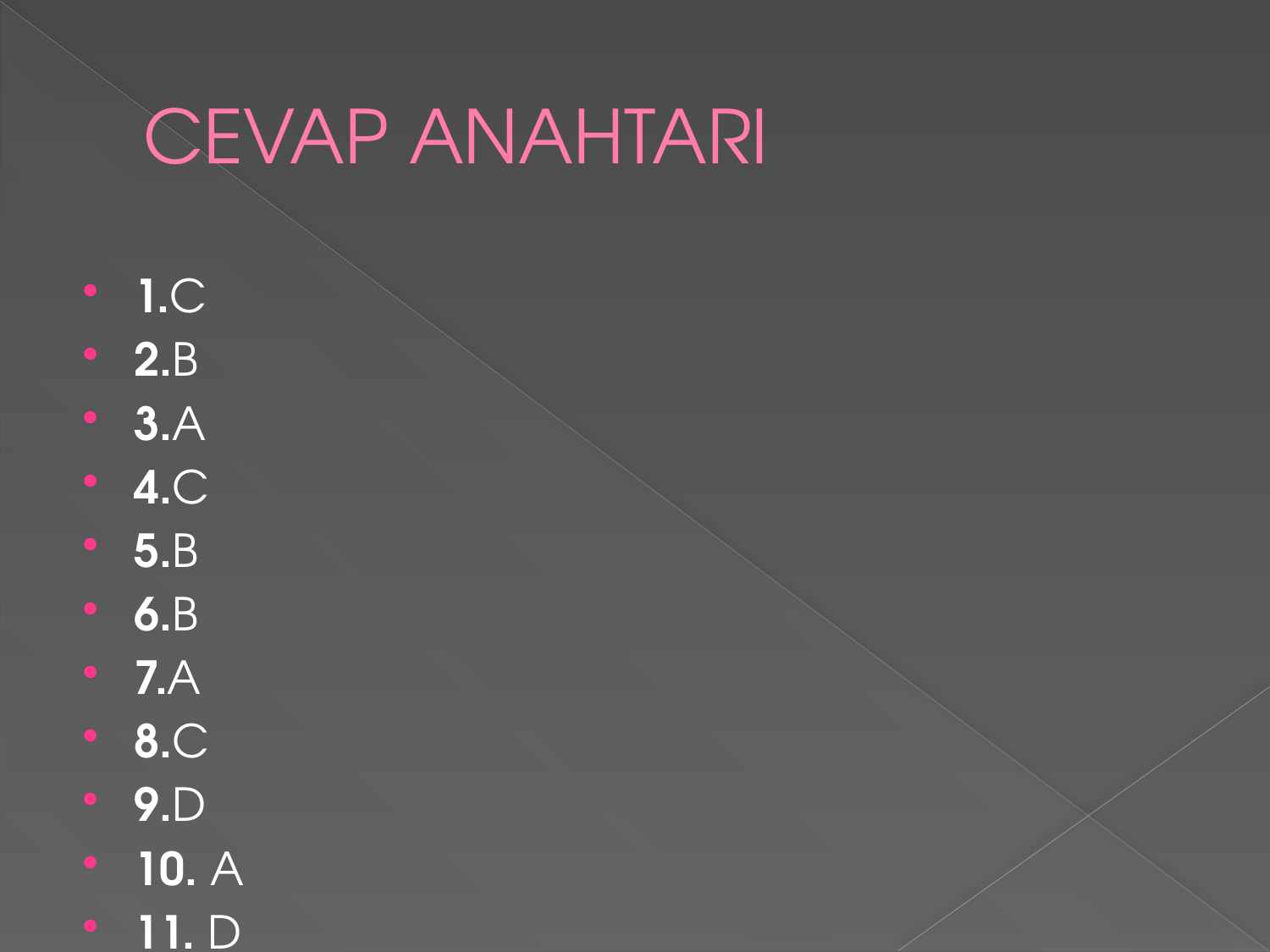

# CEVAP ANAHTARI
1.C
2.B
3.A
4.C
5.B
6.B
7.A
8.C
9.D
10. A
11. D